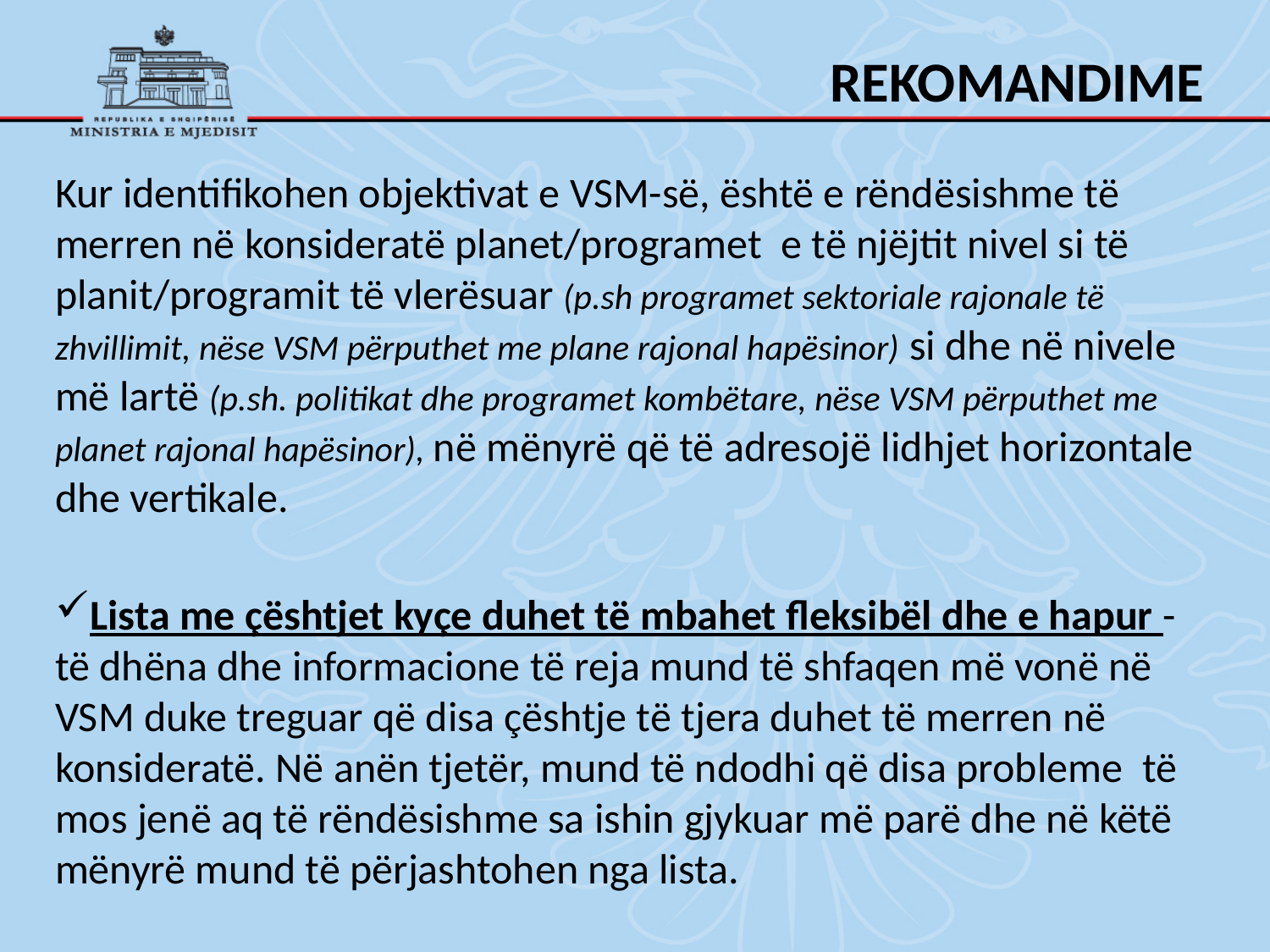

# REKOMANDIME
Kur identifikohen objektivat e VSM-së, është e rëndësishme të merren në konsideratë planet/programet  e të njëjtit nivel si të planit/programit të vlerësuar (p.sh programet sektoriale rajonale të zhvillimit, nëse VSM përputhet me plane rajonal hapësinor) si dhe në nivele më lartë (p.sh. politikat dhe programet kombëtare, nëse VSM përputhet me planet rajonal hapësinor), në mënyrë që të adresojë lidhjet horizontale dhe vertikale.

Lista me çështjet kyçe duhet të mbahet fleksibël dhe e hapur - të dhëna dhe informacione të reja mund të shfaqen më vonë në VSM duke treguar që disa çështje të tjera duhet të merren në konsideratë. Në anën tjetër, mund të ndodhi që disa probleme  të mos jenë aq të rëndësishme sa ishin gjykuar më parë dhe në këtë mënyrë mund të përjashtohen nga lista.